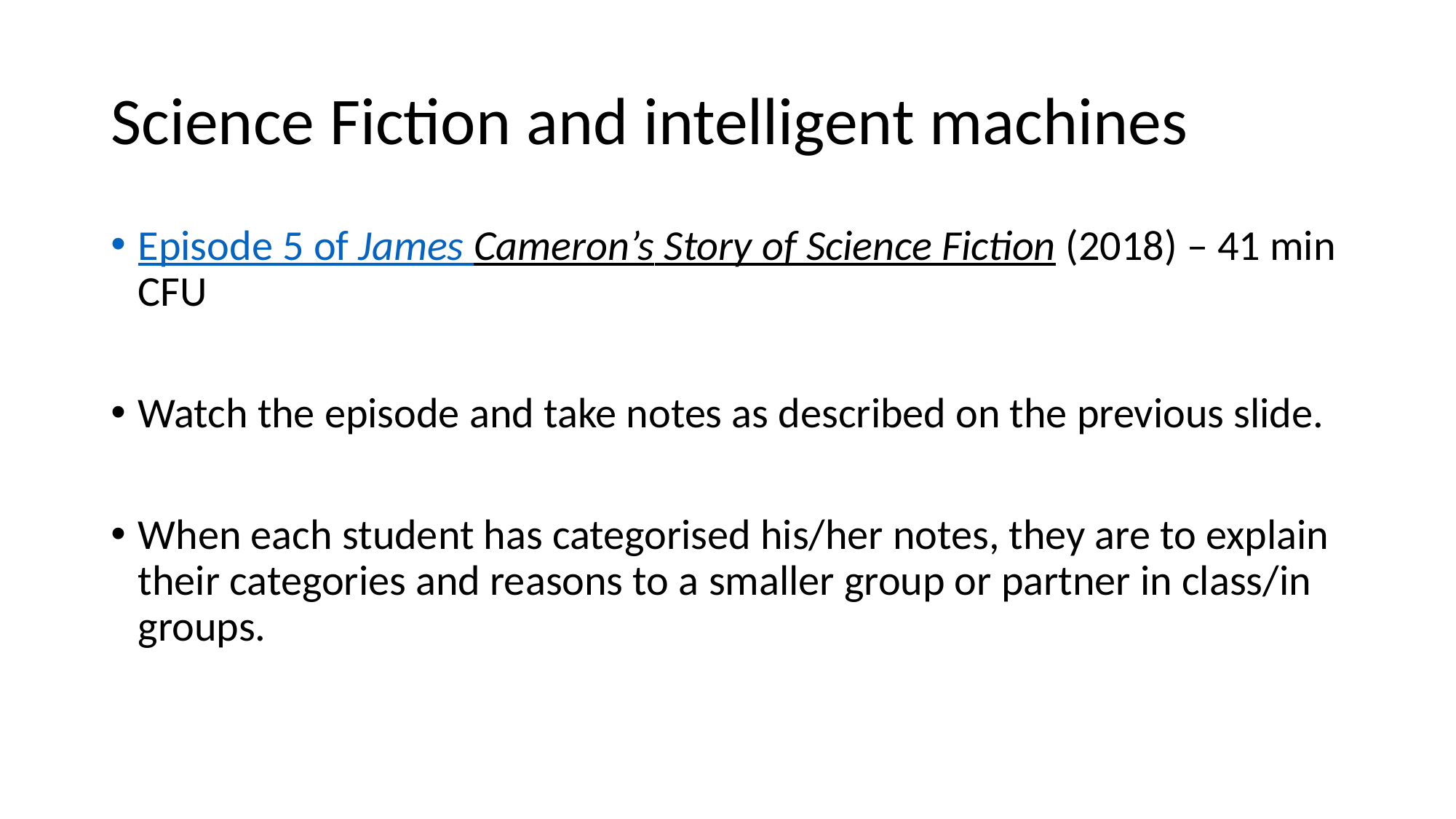

# Science Fiction and intelligent machines
Episode 5 of James Cameron’s Story of Science Fiction (2018) – 41 min CFU

Watch the episode and take notes as described on the previous slide.

When each student has categorised his/her notes, they are to explain their categories and reasons to a smaller group or partner in class/in groups.